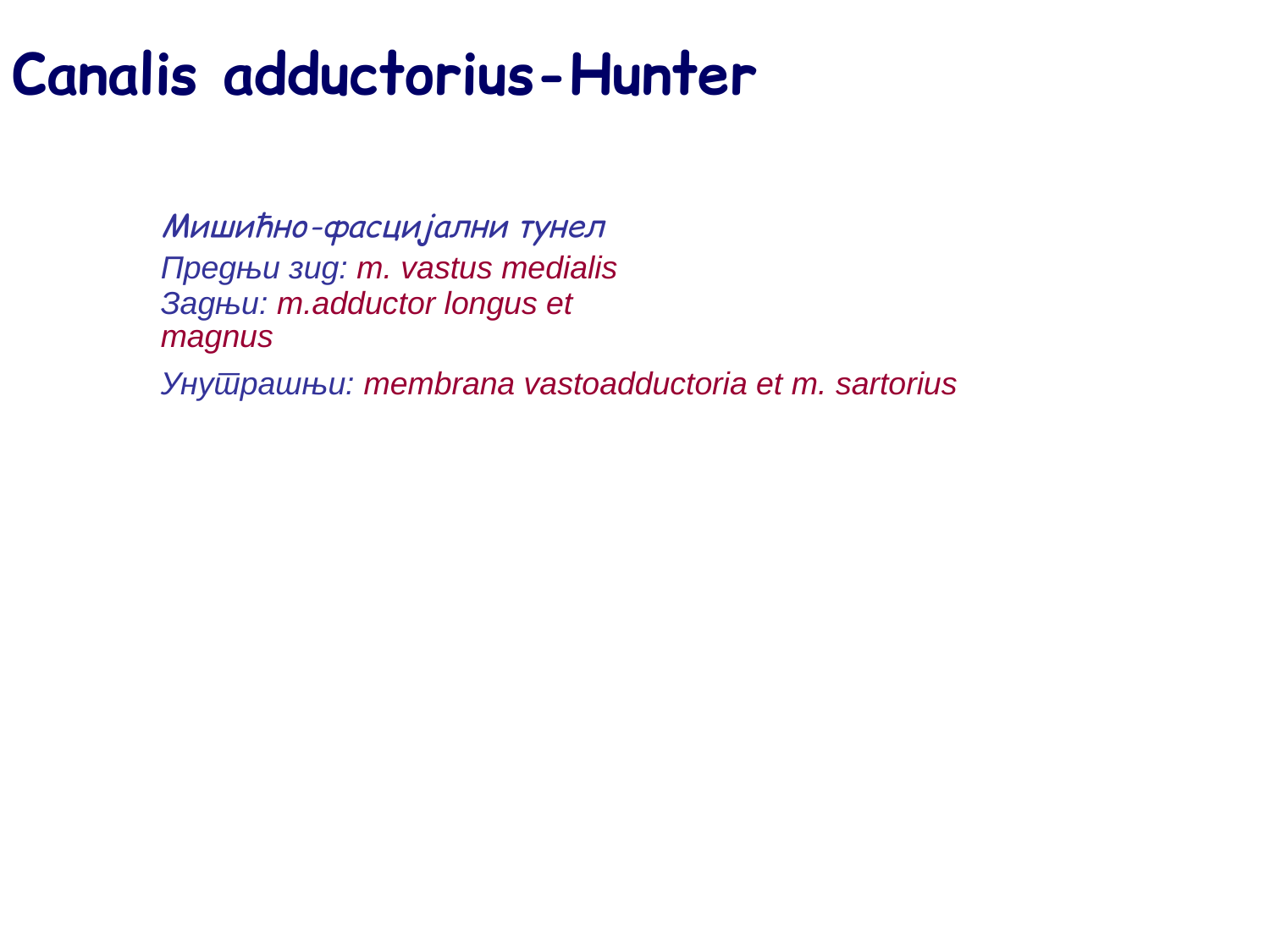

Canalis adductorius-Hunter
Мишићно-фасцијални тунел
Предњи зид: m. vastus medialis
Задњи: m.adductor longus et
magnus
Унутрашњи: membrana vastoadductoria et m. sartorius